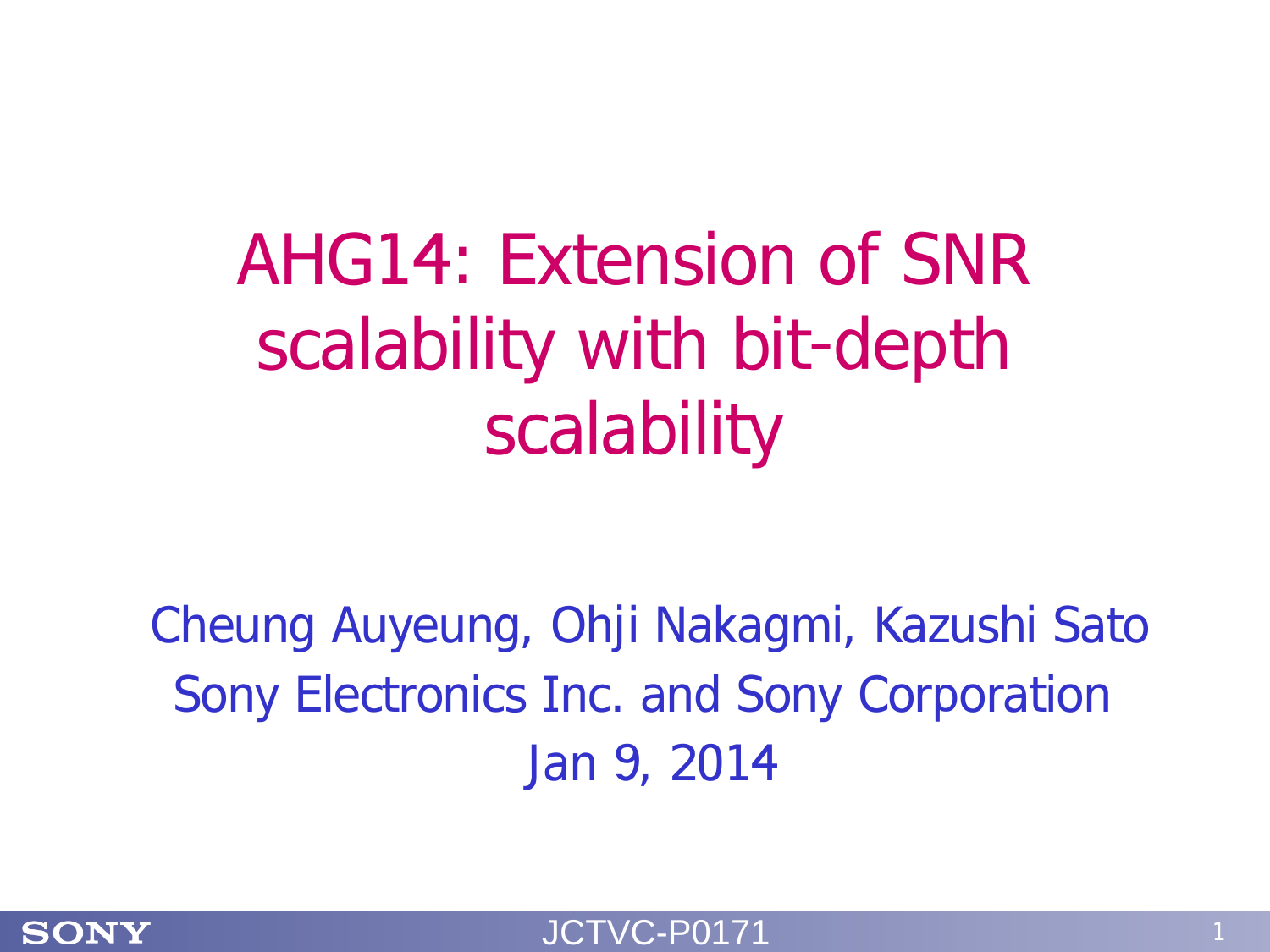

# AHG14: Extension of SNR scalability with bit-depth scalability
Cheung Auyeung, Ohji Nakagmi, Kazushi Sato
Sony Electronics Inc. and Sony Corporation
Jan 9, 2014
JCTVC-P0171
1